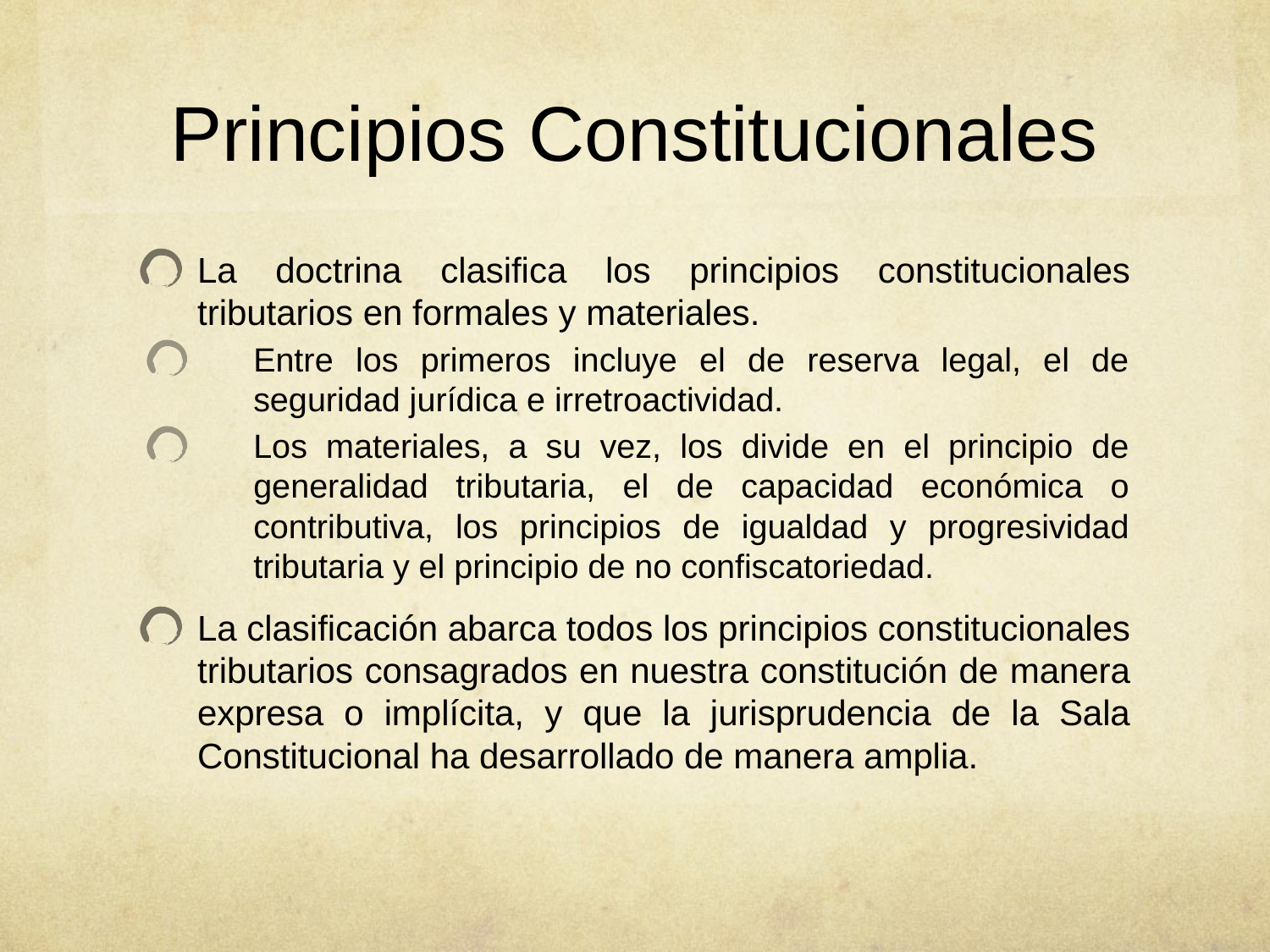

# Principios Constitucionales
La doctrina clasifica los principios constitucionales tributarios en formales y materiales.
Entre los primeros incluye el de reserva legal, el de seguridad jurídica e irretroactividad.
Los materiales, a su vez, los divide en el principio de generalidad tributaria, el de capacidad económica o contributiva, los principios de igualdad y progresividad tributaria y el principio de no confiscatoriedad.
La clasificación abarca todos los principios constitucionales tributarios consagrados en nuestra constitución de manera expresa o implícita, y que la jurisprudencia de la Sala Constitucional ha desarrollado de manera amplia.